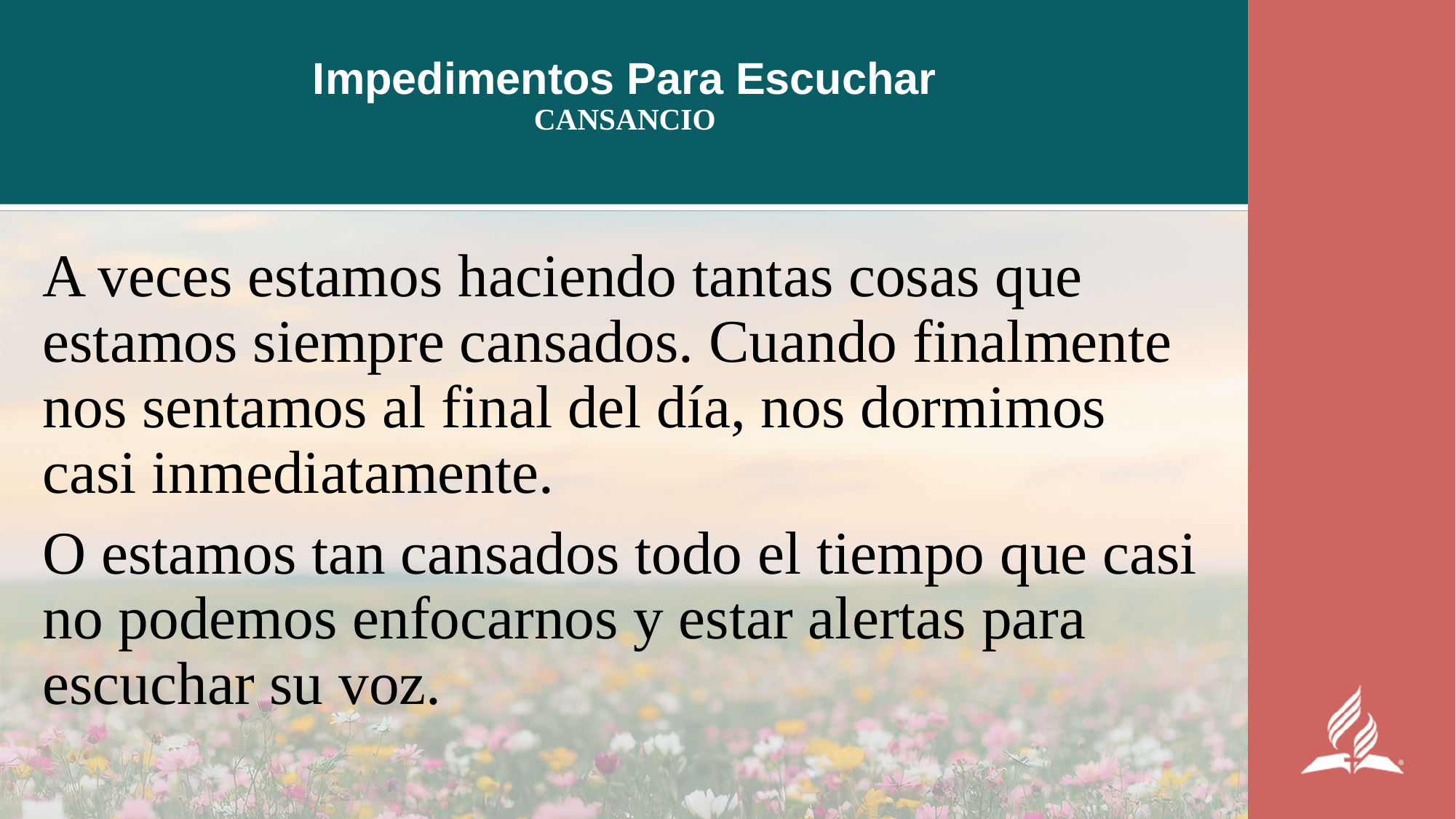

# Impedimentos Para Escuchar CANSANCIO
A veces estamos haciendo tantas cosas que estamos siempre cansados. Cuando finalmente nos sentamos al final del día, nos dormimos casi inmediatamente.
O estamos tan cansados todo el tiempo que casi no podemos enfocarnos y estar alertas para escuchar su voz.